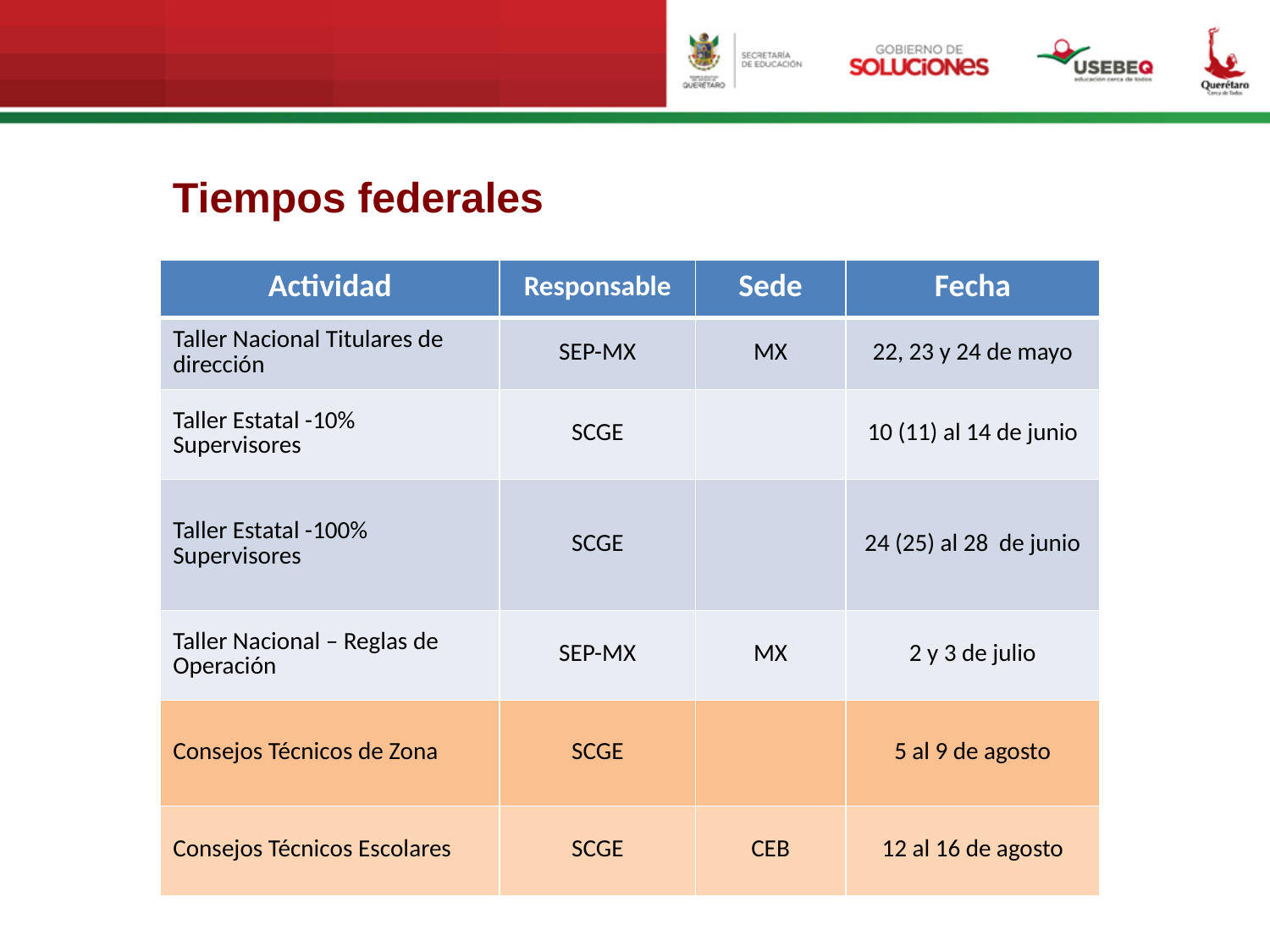

Tiempos federales

| Actividad | Responsable | Sede | Fecha |
| --- | --- | --- | --- |
| Taller Nacional Titulares de dirección | SEP-MX | MX | 22, 23 y 24 de mayo |
| Taller Estatal -10% Supervisores | SCGE |  | 10 (11) al 14 de junio |
| Taller Estatal -100% Supervisores | SCGE |  | 24 (25) al 28 de junio |
| Taller Nacional – Reglas de Operación | SEP-MX | MX | 2 y 3 de julio |
| Consejos Técnicos de Zona | SCGE |  | 5 al 9 de agosto |
| Consejos Técnicos Escolares | SCGE | CEB | 12 al 16 de agosto |